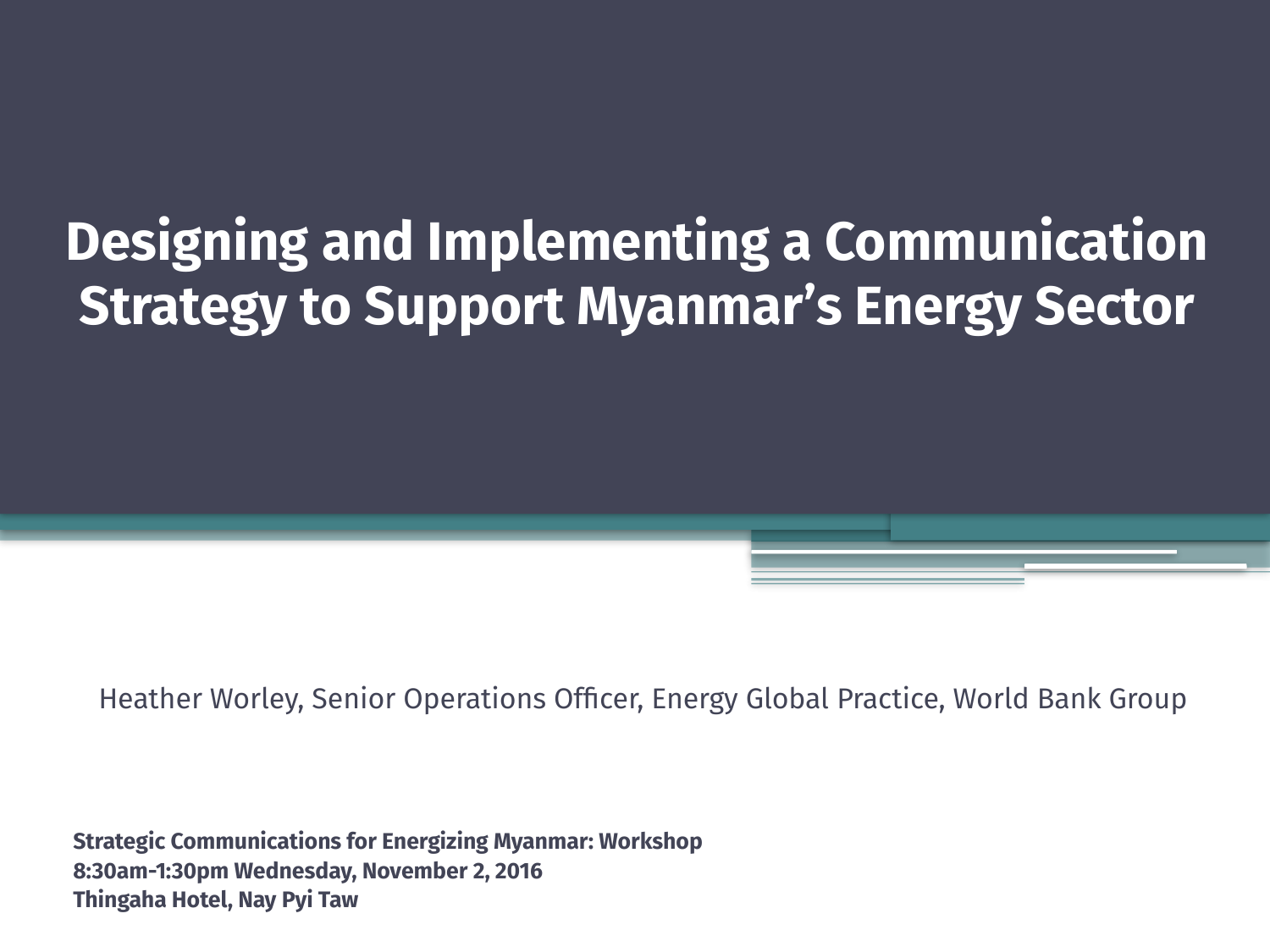

# Designing and Implementing a Communication Strategy to Support Myanmar’s Energy Sector

Heather Worley, Senior Operations Officer, Energy Global Practice, World Bank Group

Strategic Communications for Energizing Myanmar: Workshop
8:30am-1:30pm Wednesday, November 2, 2016
Thingaha Hotel, Nay Pyi Taw